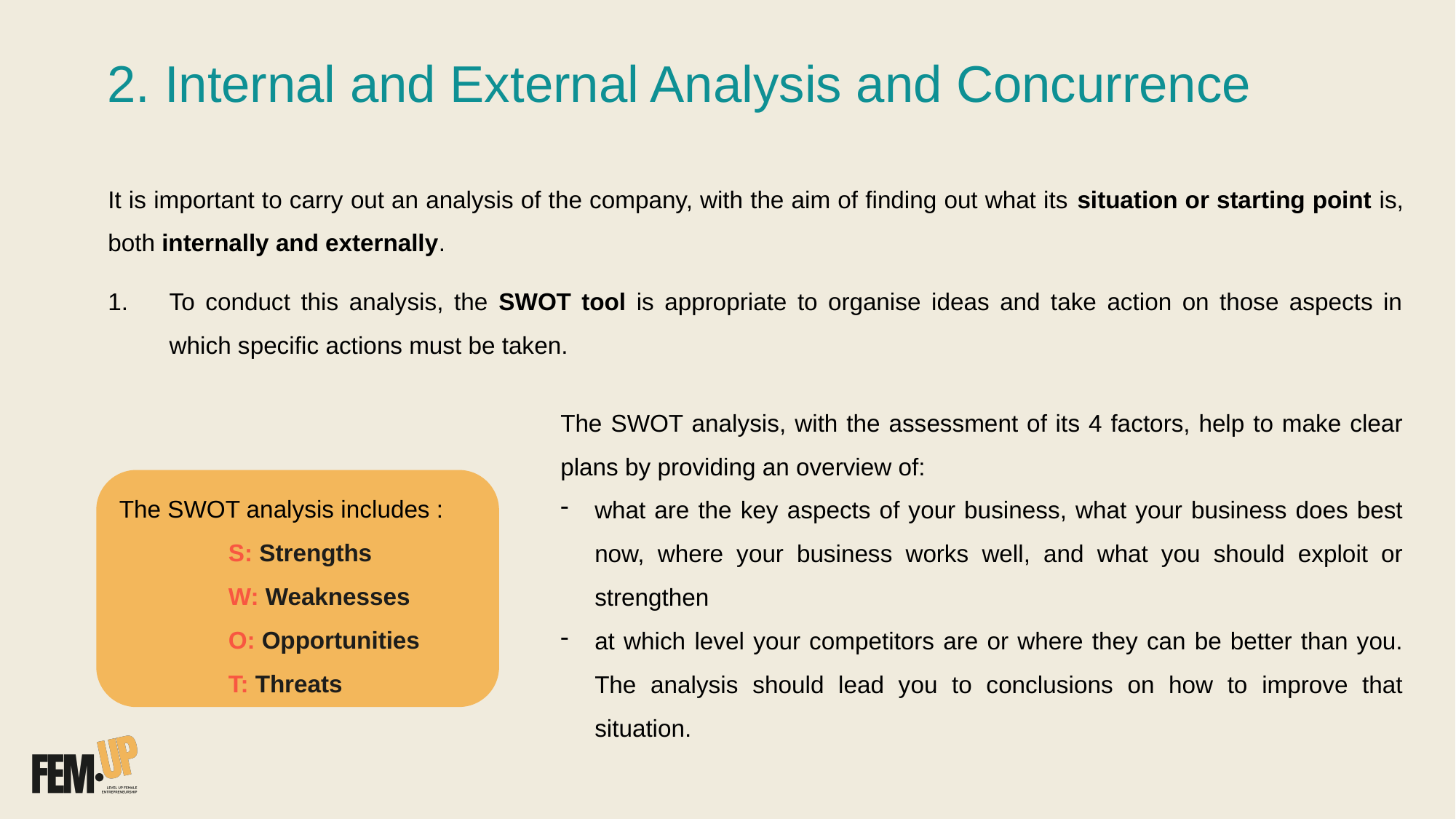

# 2. Internal and External Analysis and Concurrence
It is important to carry out an analysis of the company, with the aim of finding out what its situation or starting point is, both internally and externally.
To conduct this analysis, the SWOT tool is appropriate to organise ideas and take action on those aspects in which specific actions must be taken.

The SWOT analysis, with the assessment of its 4 factors, help to make clear plans by providing an overview of:
what are the key aspects of your business, what your business does best now, where your business works well, and what you should exploit or strengthen
at which level your competitors are or where they can be better than you. The analysis should lead you to conclusions on how to improve that situation.
The SWOT analysis includes :
	S: Strengths
	W: Weaknesses
	O: Opportunities
	T: Threats